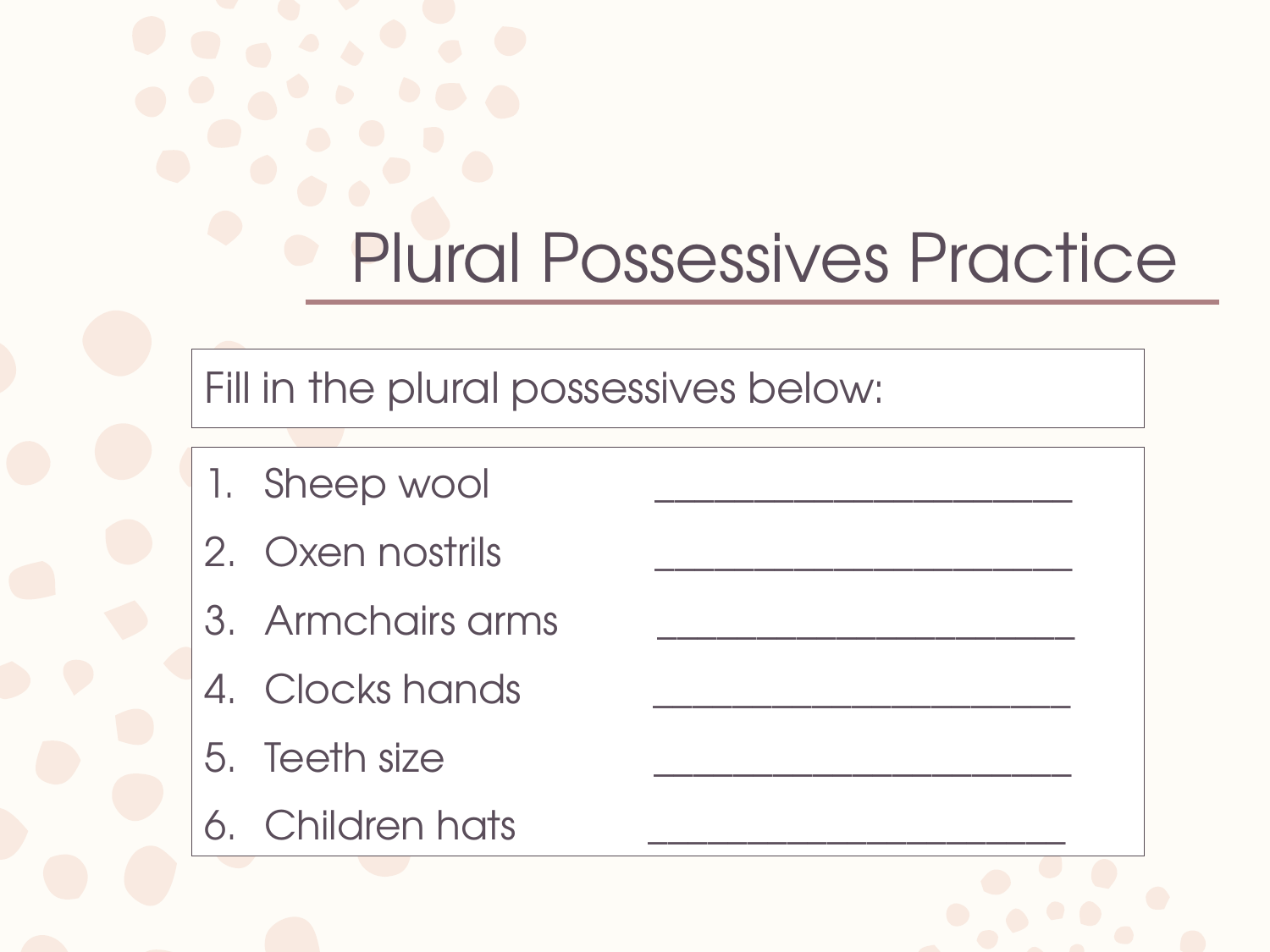

Plural Possessives Practice

Fill in the plural possessives below:
Sheep wool               _____________________
Oxen nostrils              _____________________
Armchairs arms         _____________________
Clocks hands            _____________________
Teeth size                   _____________________
Children hats            _____________________